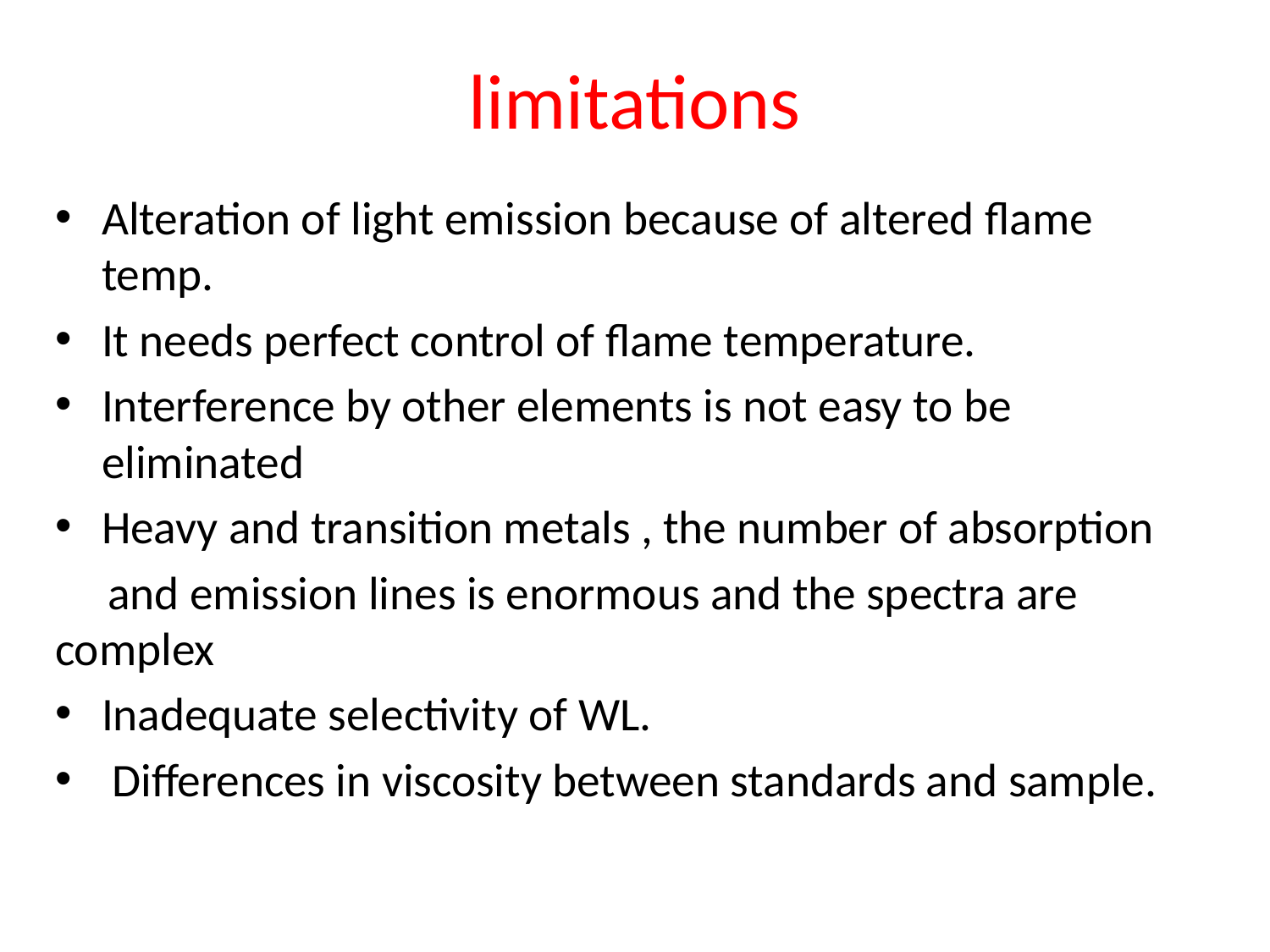

# limitations
Alteration of light emission because of altered flame temp.
It needs perfect control of flame temperature.
Interference by other elements is not easy to be eliminated
Heavy and transition metals , the number of absorption
     and emission lines is enormous and the spectra are complex
Inadequate selectivity of WL.
 Differences in viscosity between standards and sample.